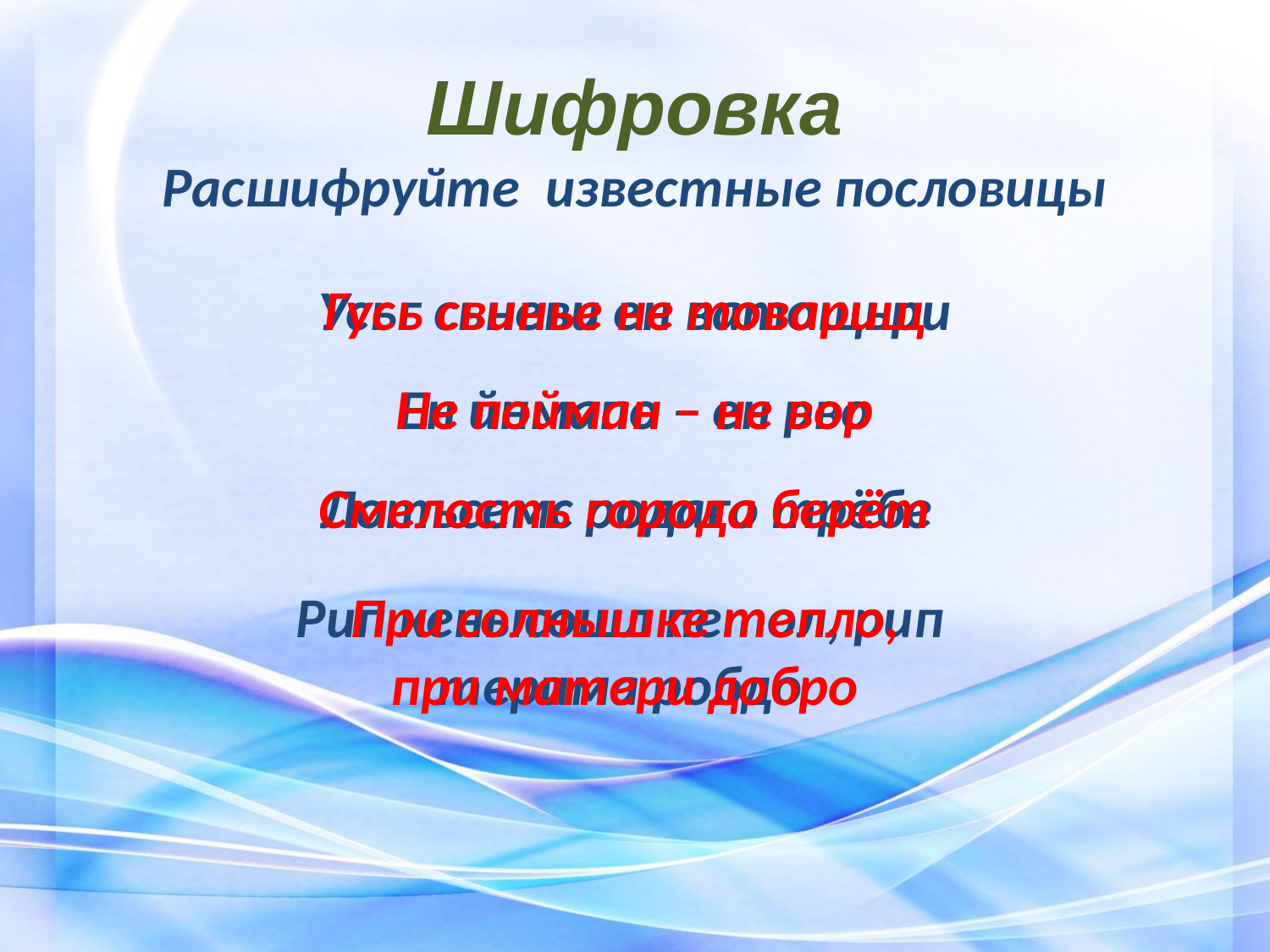

# Шифровка Расшифруйте  известные пословицы
Усьг сьневи ен ватощьри
Гусь свинье не товарищ
Ен йнмапо – ен рво
Не пойман – не вор
Смелость города берёт
Лотьсемс родаго трёбе
Рип кенысошл петол, рип терима робдо
При солнышке тепло, при матери добро